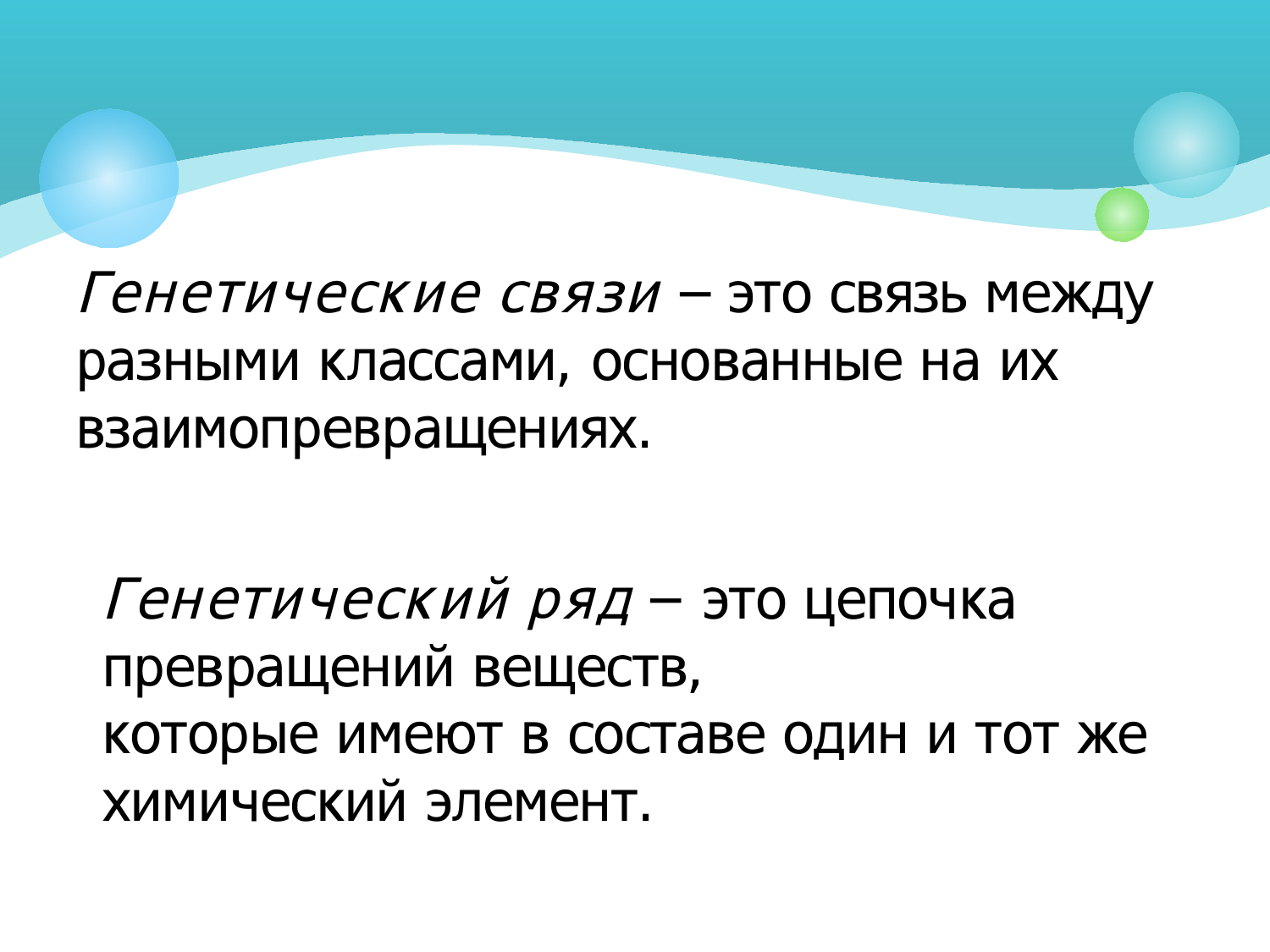

#
Генетические связи – это связь между разными классами, основанные на их взаимопревращениях.

Генетический ряд – это цепочка
превращений веществ,
которые имеют в составе один и тот же
химический элемент.